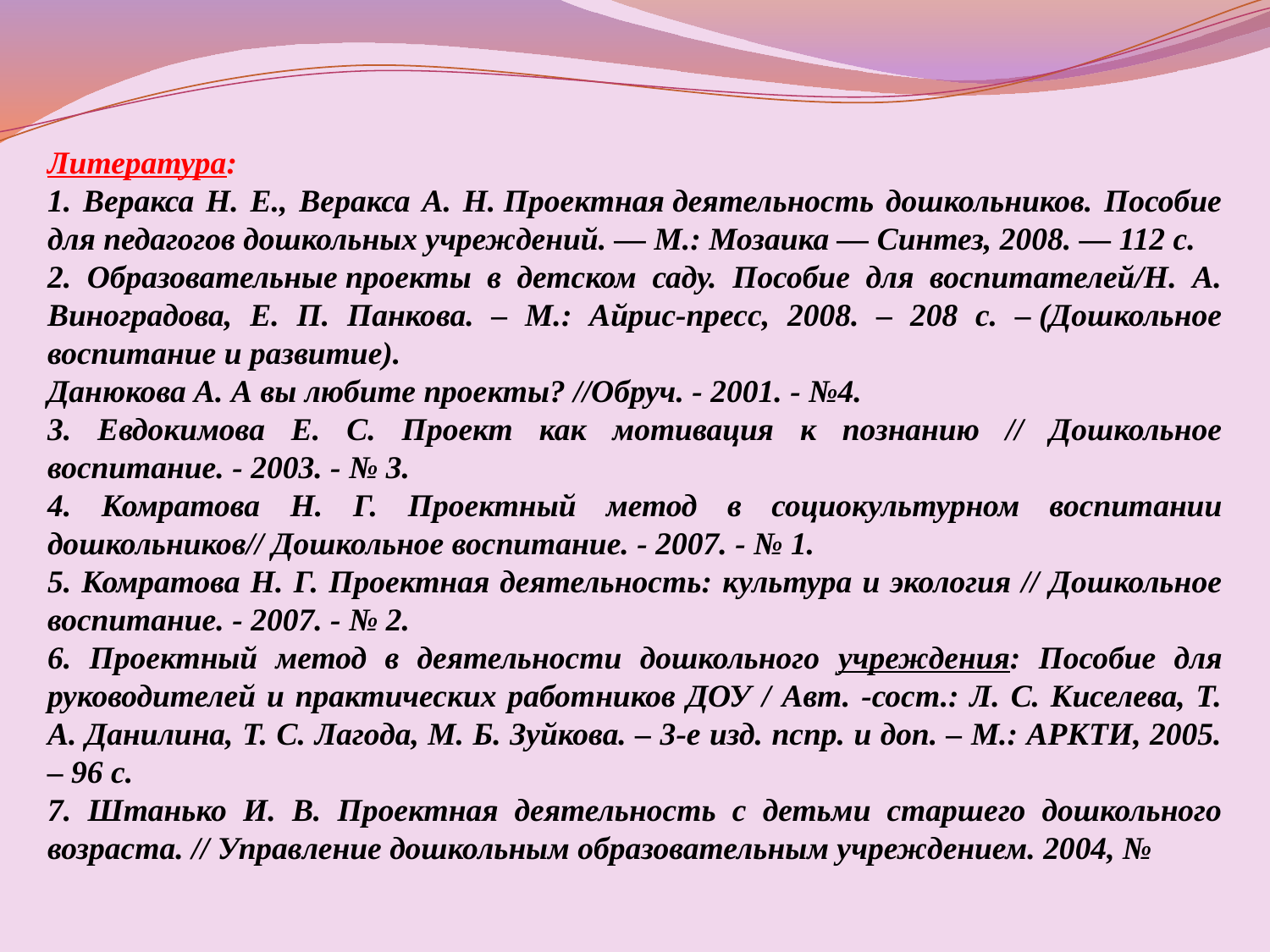

Литература:
1. Веракса Н. Е., Веракса А. Н. Проектная деятельность дошкольников. Пособие для педагогов дошкольных учреждений. — М.: Мозаика — Синтез, 2008. — 112 с.
2. Образовательные проекты в детском саду. Пособие для воспитателей/Н. А. Виноградова, Е. П. Панкова. – М.: Айрис-пресс, 2008. – 208 с. – (Дошкольное воспитание и развитие).
Данюкова А. А вы любите проекты? //Обруч. - 2001. - №4.
3. Евдокимова Е. С. Проект как мотивация к познанию // Дошкольное воспитание. - 2003. - № 3.
4. Комратова Н. Г. Проектный метод в социокультурном воспитании дошкольников// Дошкольное воспитание. - 2007. - № 1.
5. Комратова Н. Г. Проектная деятельность: культура и экология // Дошкольное воспитание. - 2007. - № 2.
6. Проектный метод в деятельности дошкольного учреждения: Пособие для руководителей и практических работников ДОУ / Авт. -сост.: Л. С. Киселева, Т. А. Данилина, Т. С. Лагода, М. Б. Зуйкова. – 3-е изд. пспр. и доп. – М.: АРКТИ, 2005. – 96 с.
7. Штанько И. В. Проектная деятельность с детьми старшего дошкольного возраста. // Управление дошкольным образовательным учреждением. 2004, №